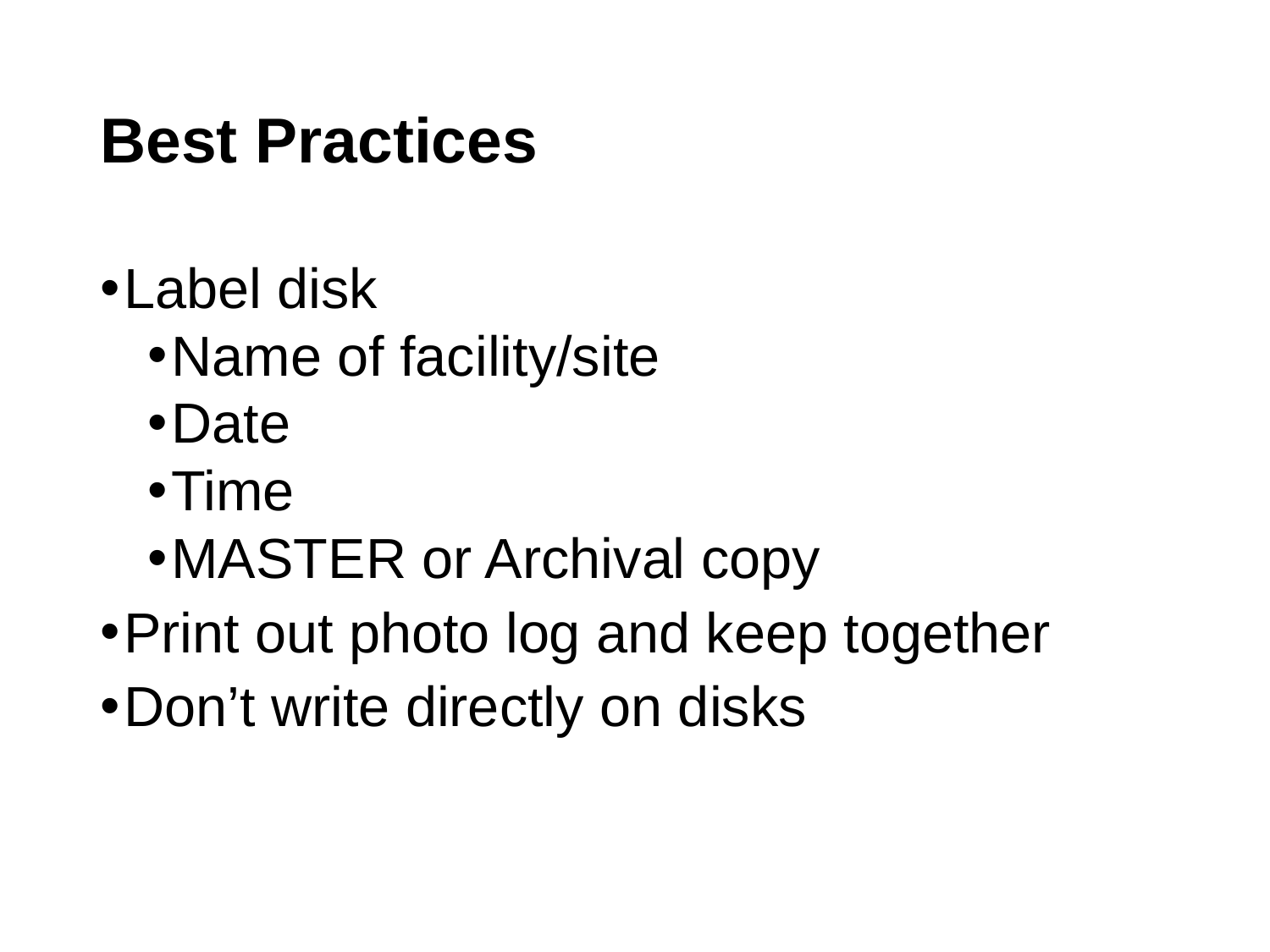

# Best Practices
Label disk
Name of facility/site
Date
Time
MASTER or Archival copy
Print out photo log and keep together
Don’t write directly on disks